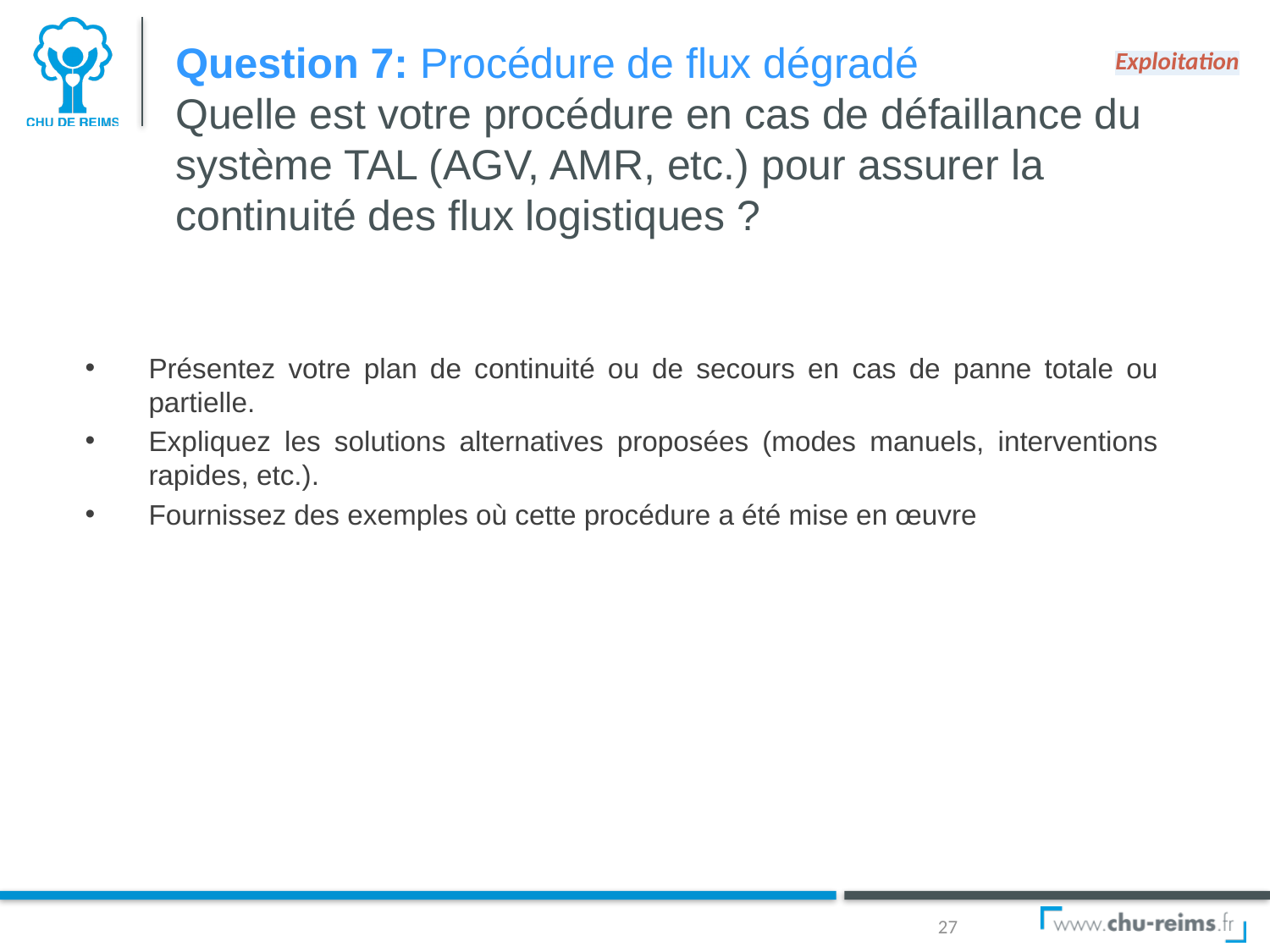

# Question 7: Procédure de flux dégradé Quelle est votre procédure en cas de défaillance du système TAL (AGV, AMR, etc.) pour assurer la continuité des flux logistiques ?
Exploitation
Présentez votre plan de continuité ou de secours en cas de panne totale ou partielle.
Expliquez les solutions alternatives proposées (modes manuels, interventions rapides, etc.).
Fournissez des exemples où cette procédure a été mise en œuvre
27